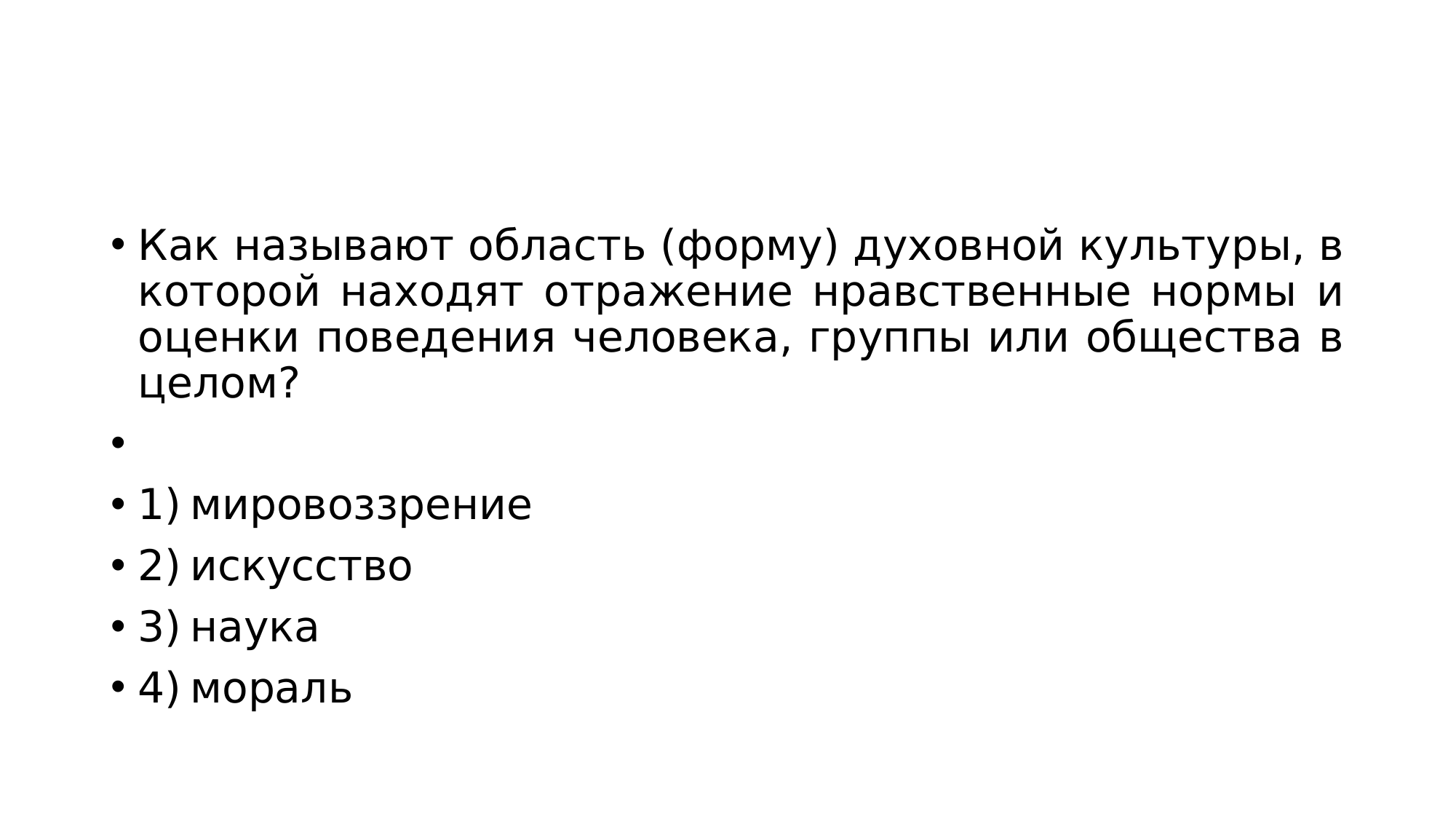

#
Как называют область (форму) духовной культуры, в которой находят отражение нравственные нормы и оценки поведения человека, группы или общества в целом?

1) мировоззрение
2) искусство
3) наука
4) мораль